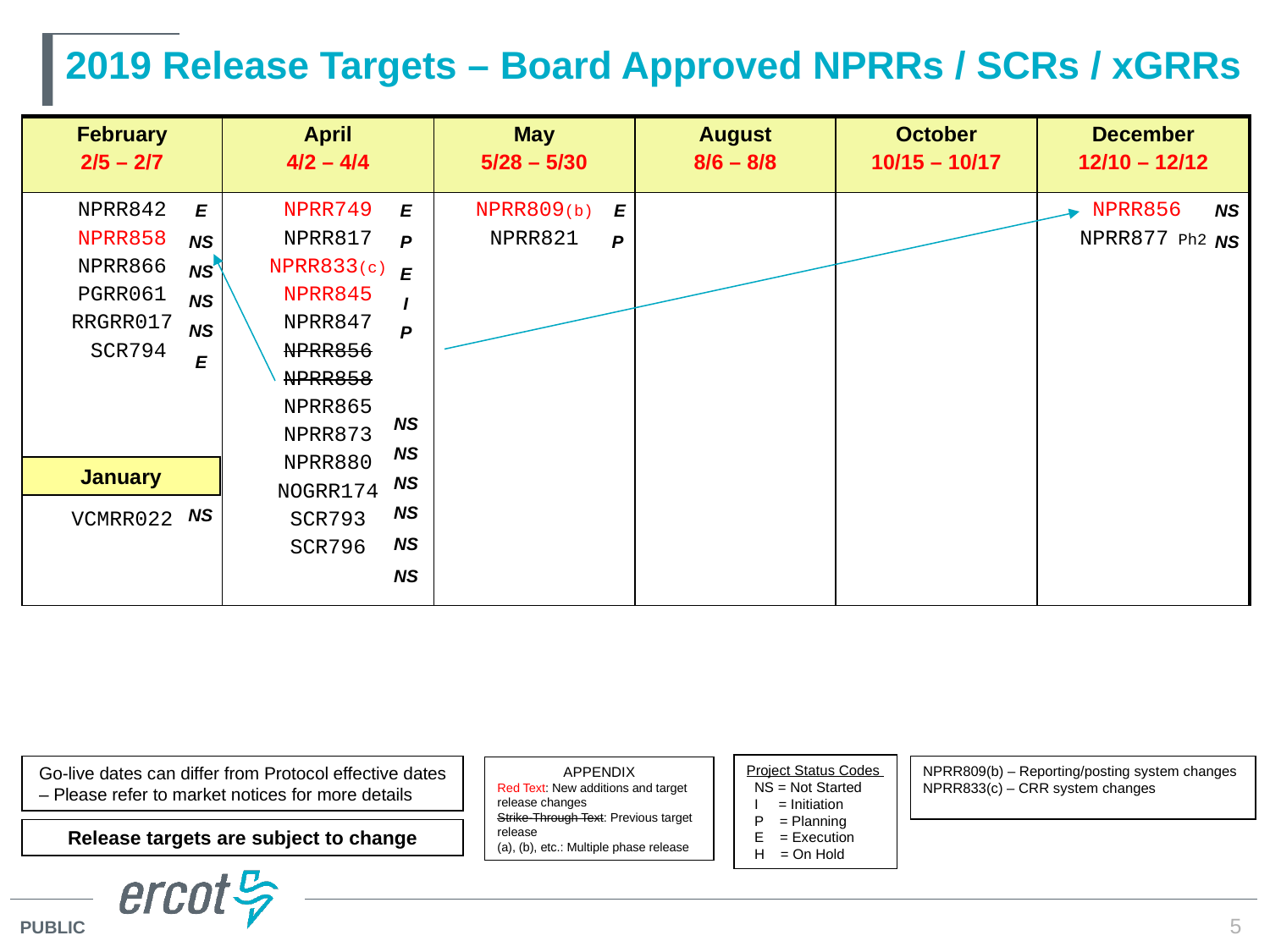

# 2019 Release Targets – Board Approved NPRRs / SCRs / xGRRs
| February 2/5 – 2/7 | April 4/2 – 4/4 | May 5/28 – 5/30 | August 8/6 – 8/8 | October 10/15 – 10/17 | December 12/10 – 12/12 |
| --- | --- | --- | --- | --- | --- |
| NPRR842 NPRR858 NPRR866 PGRR061 RRGRR017 SCR794 VCMRR022 | NPRR749 NPRR817 NPRR833(c) NPRR845 NPRR847 NPRR856 NPRR858 NPRR865 NPRR873 NPRR880 NOGRR174 SCR793 SCR796 | NPRR809(b) NPRR821 |  |  | NPRR856 NPRR877 Ph2 |
NS

NS

E

NS

NS

NS

NS

E

E

P

E

I

P

NS

NS

NS

NS

NS

NS
E

P

January
NS
Project Status Codes
  NS = Not Started
  I     = Initiation
  P    = Planning
  E    = Execution
  H    = On Hold
NPRR809(b) – Reporting/posting system changes
NPRR833(c) – CRR system changes

Go-live dates can differ from Protocol effective dates – Please refer to market notices for more details
APPENDIX
Red Text: New additions and target release changes
Strike-Through Text: Previous target release
(a), (b), etc.: Multiple phase release
Release targets are subject to change
5